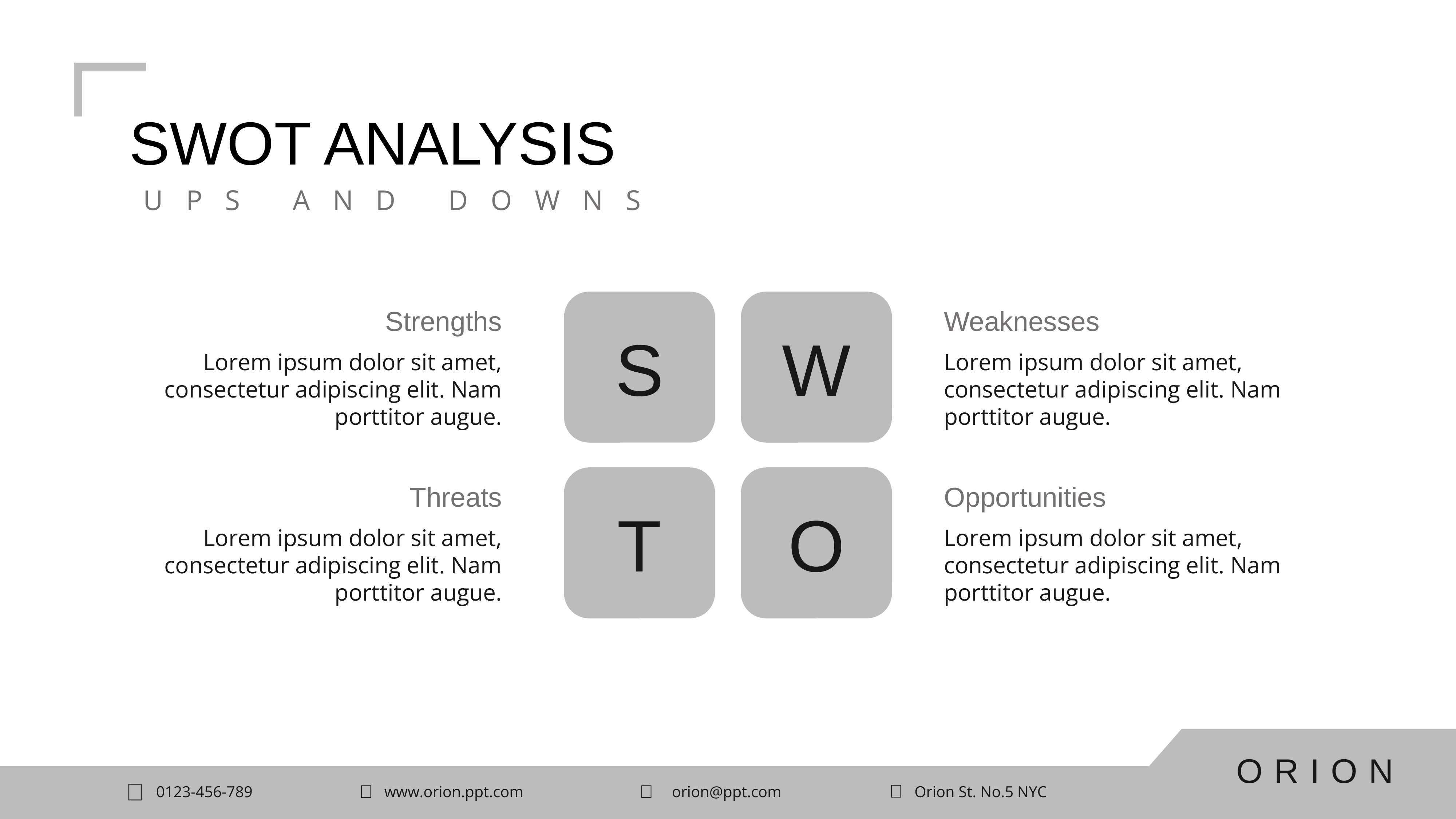

SWOT ANALYSIS
UPS AND DOWNS

Strengths
Weaknesses
S
W
Lorem ipsum dolor sit amet, consectetur adipiscing elit. Nam porttitor augue.
Lorem ipsum dolor sit amet, consectetur adipiscing elit. Nam porttitor augue.

Threats
Opportunities
T
O
Lorem ipsum dolor sit amet, consectetur adipiscing elit. Nam porttitor augue.
Lorem ipsum dolor sit amet, consectetur adipiscing elit. Nam porttitor augue.